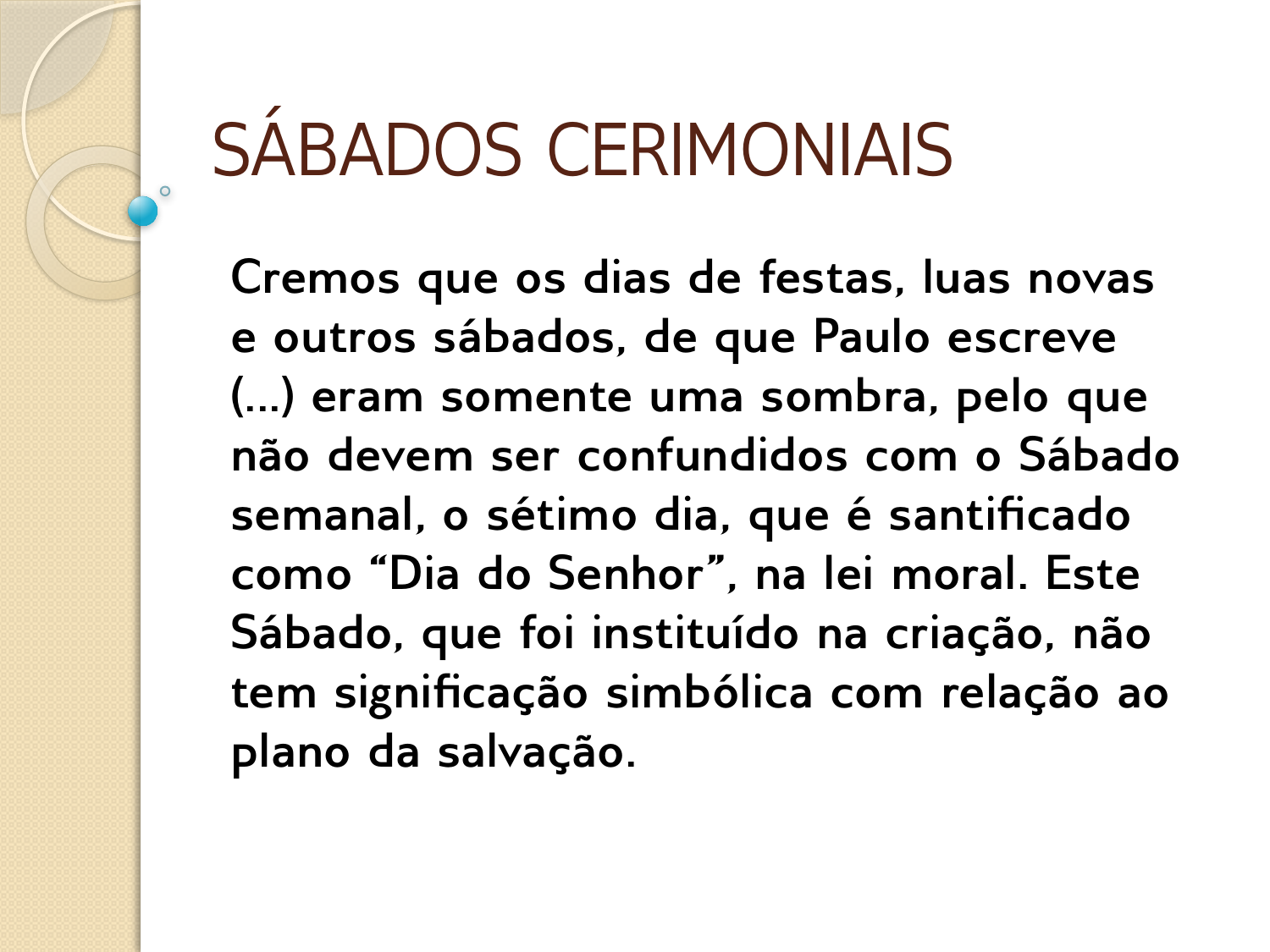

SÁBADOS CERIMONIAIS
Cremos que os dias de festas, luas novas e outros sábados, de que Paulo escreve (...) eram somente uma sombra, pelo que não devem ser confundidos com o Sábado semanal, o sétimo dia, que é santificado como “Dia do Senhor”, na lei moral. Este Sábado, que foi instituído na criação, não tem significação simbólica com relação ao plano da salvação.